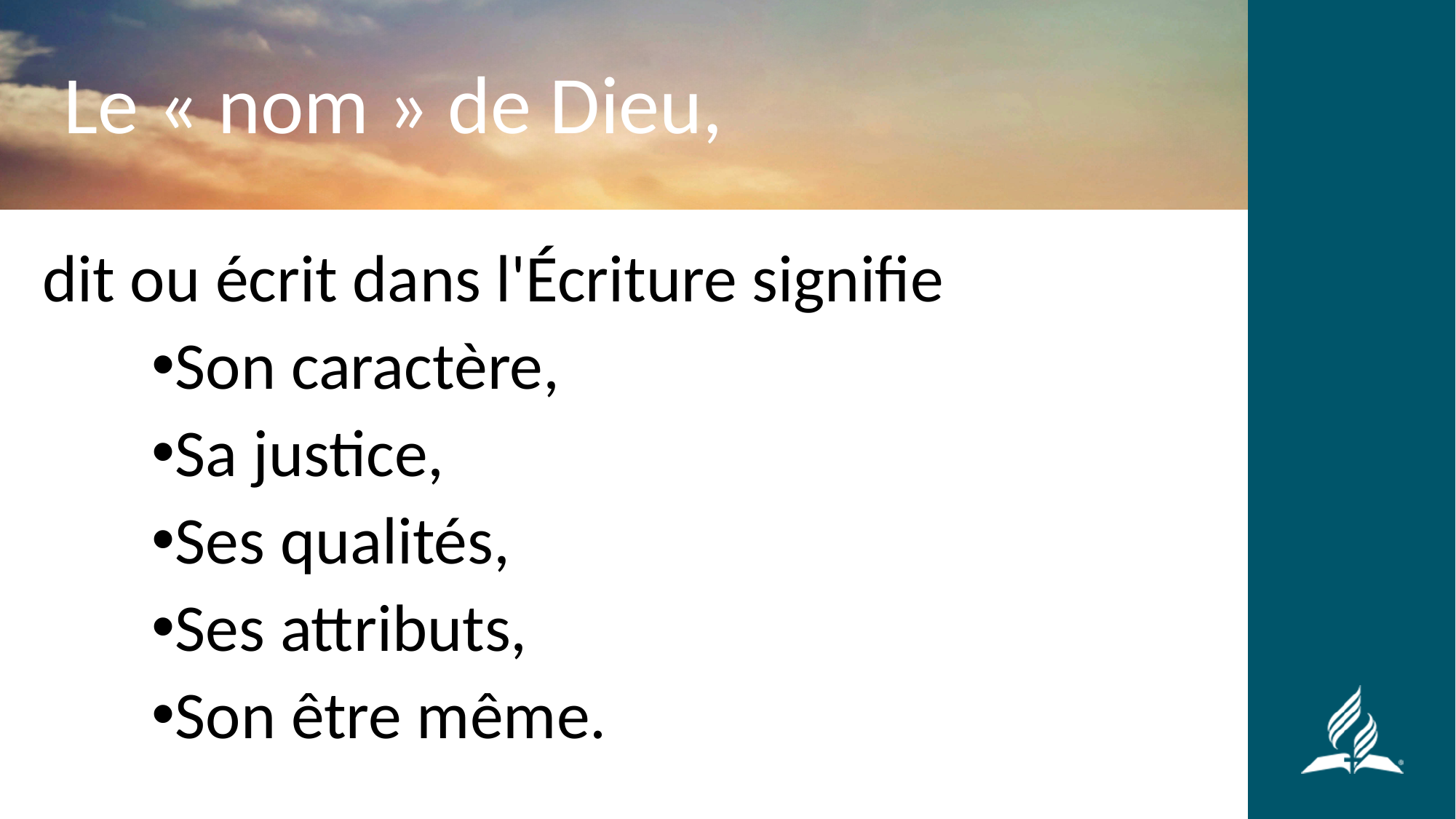

# Le « nom » de Dieu,
dit ou écrit dans l'Écriture signifie
Son caractère,
Sa justice,
Ses qualités,
Ses attributs,
Son être même.